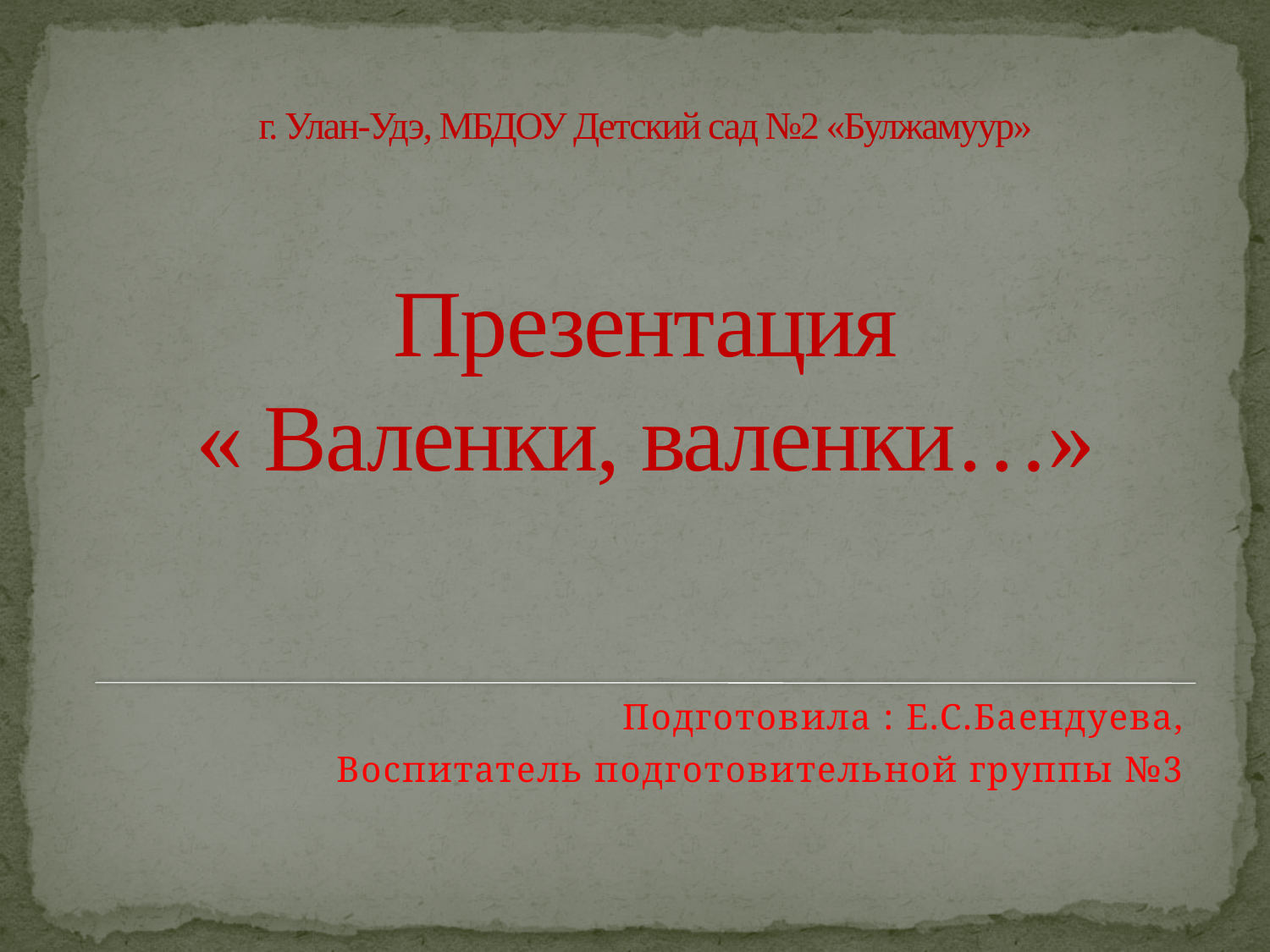

# г. Улан-Удэ, МБДОУ Детский сад №2 «Булжамуур» Презентация « Валенки, валенки…»
Подготовила : Е.С.Баендуева,
Воспитатель подготовительной группы №3